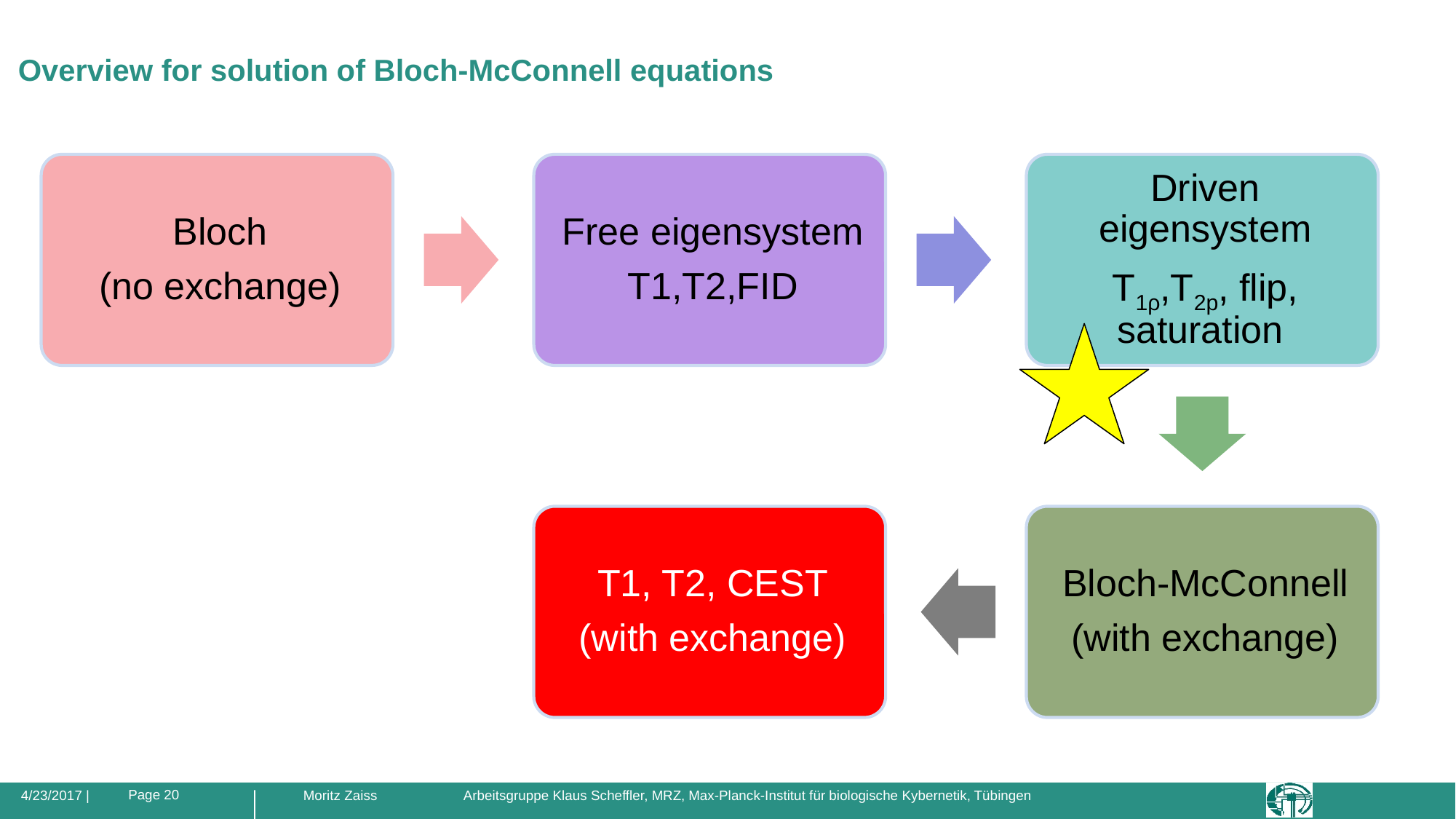

# Overview for solution of Bloch-McConnell equations
Bloch
(no exchange)

Free eigensystem
T1,T2,FID

Driven eigensystem
T1ρ,T2p, flip, saturation

Bloch-McConnell
(with exchange)

T1, T2, CEST
(with exchange)